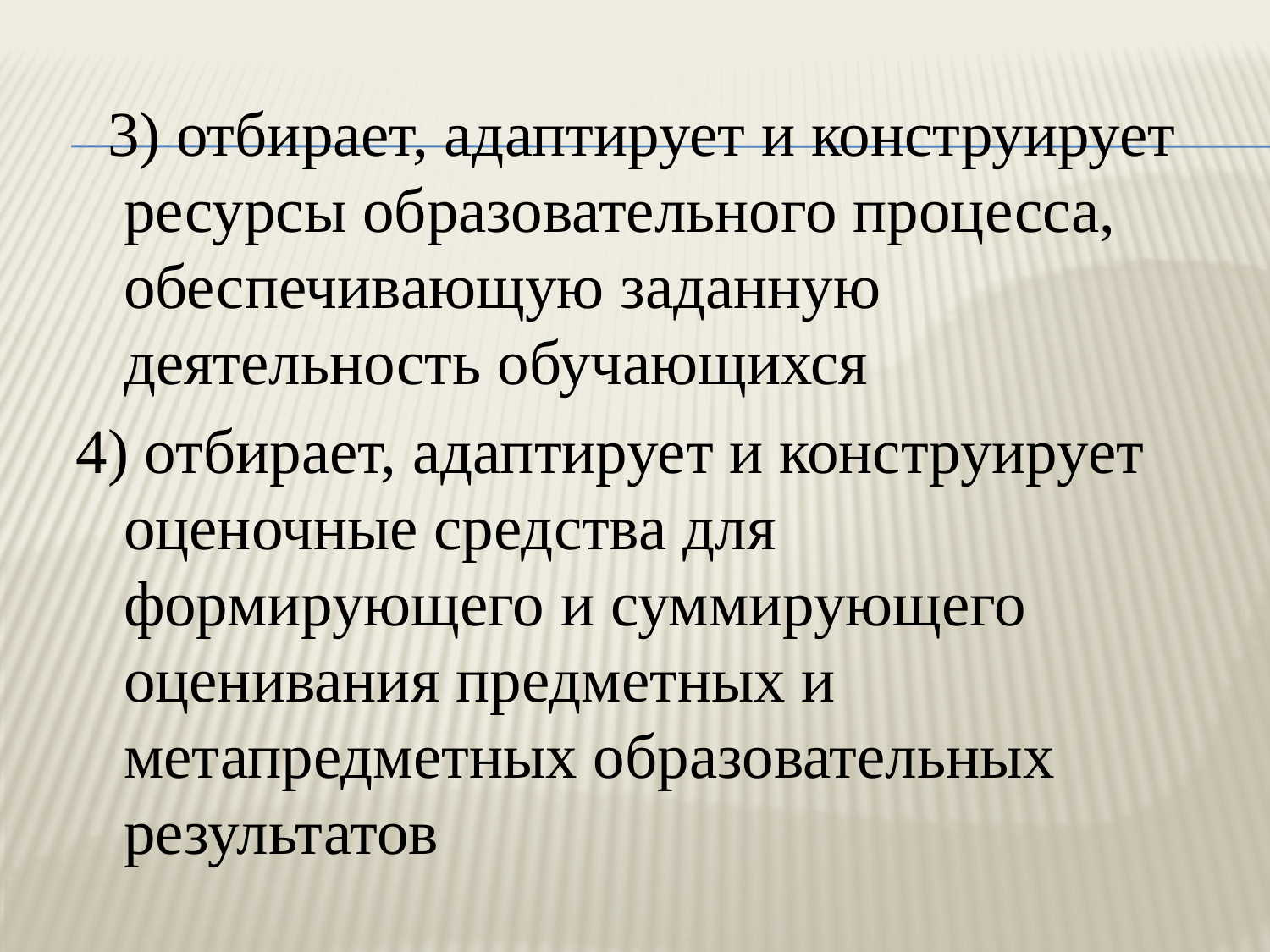

3) отбирает, адаптирует и конструирует ресурсы образовательного процесса, обеспечивающую заданную деятельность обучающихся
4) отбирает, адаптирует и конструирует оценочные средства для формирующего и суммирующего оценивания предметных и метапредметных образовательных результатов